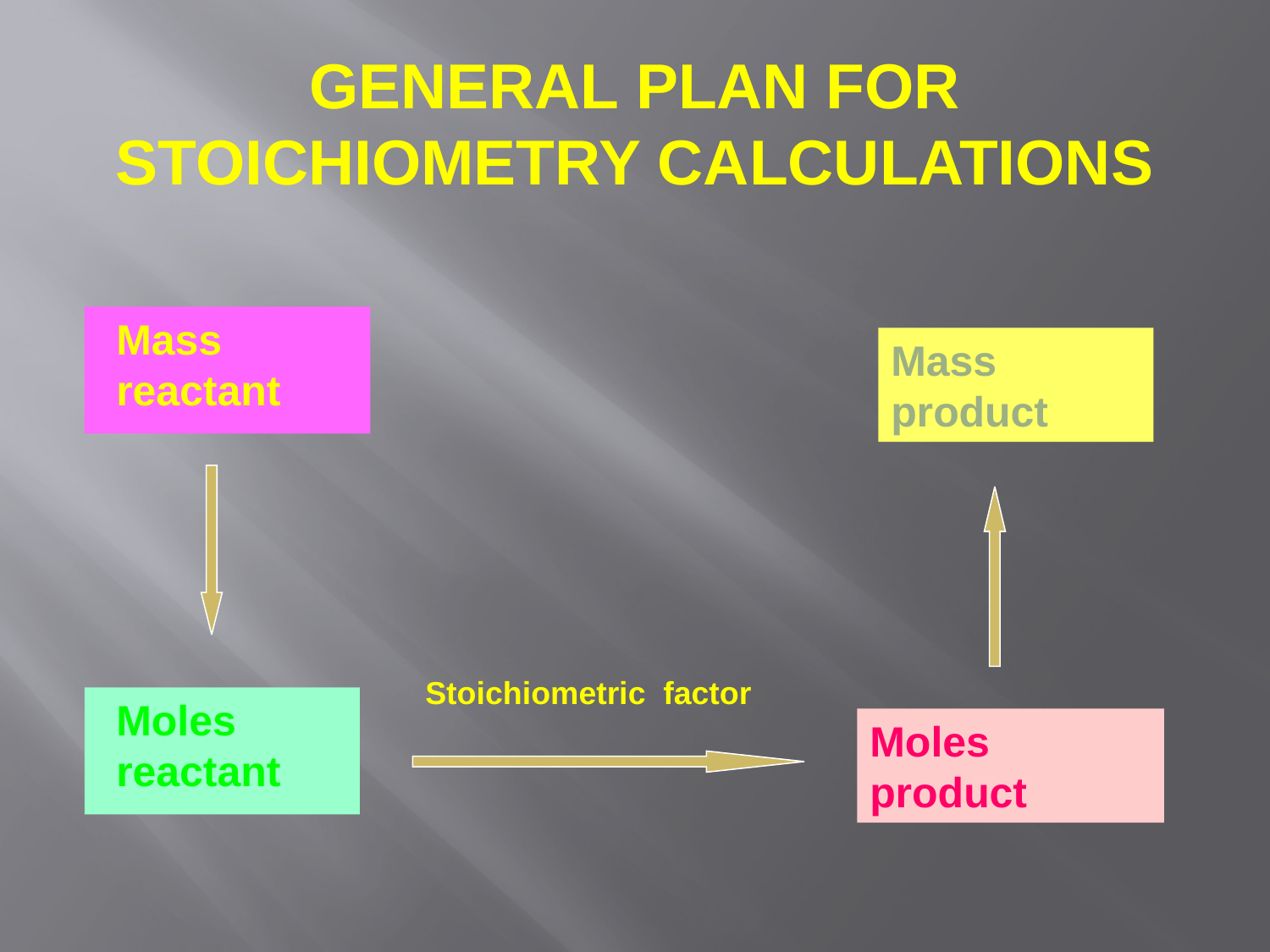

# GENERAL PLAN FOR STOICHIOMETRY CALCULATIONS
Mass
reactant

Mass
product

Stoichiometric  factor
Moles
reactant
Moles
product